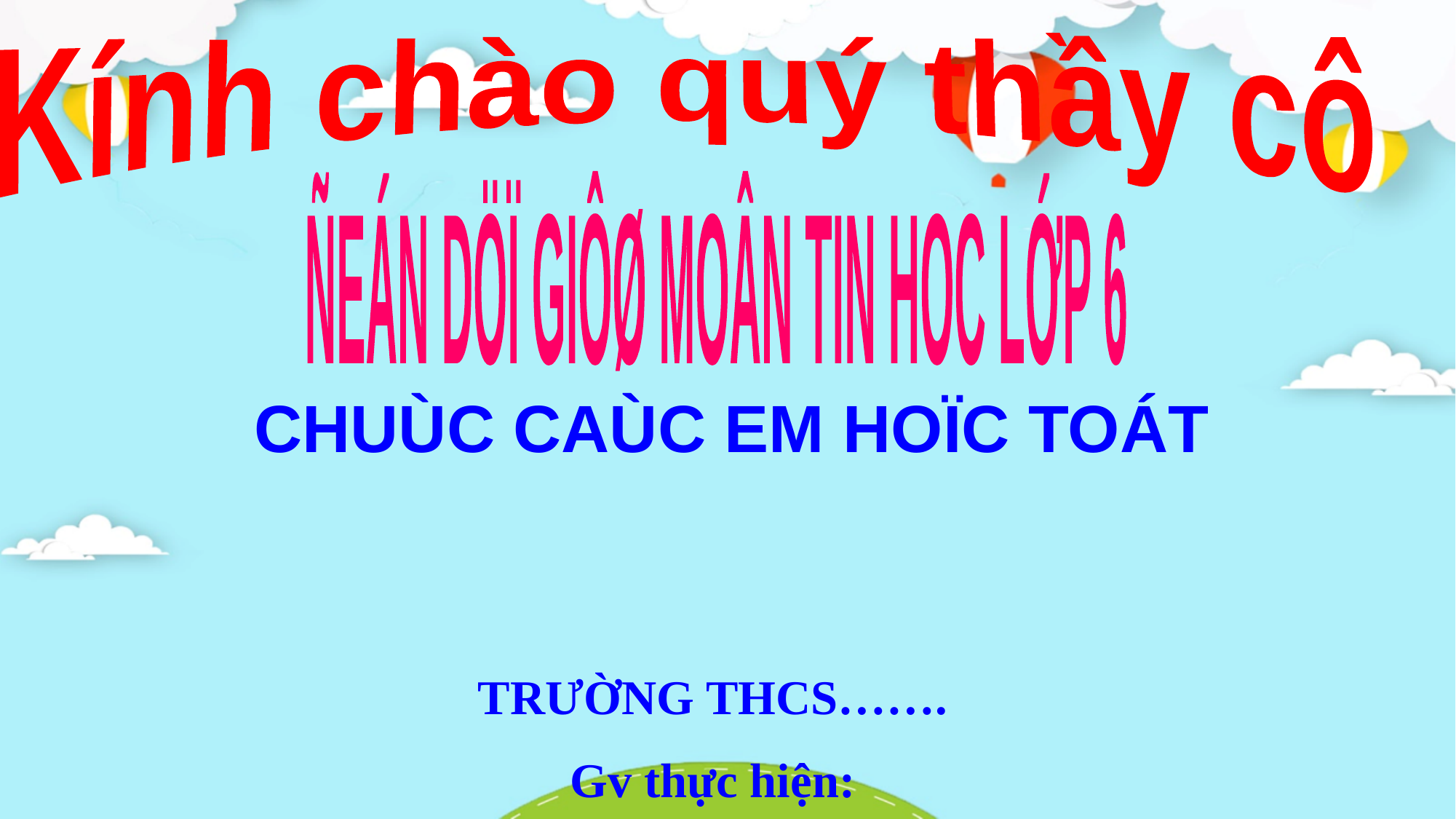

Kính chào quý thầy cô
ÑEÁN DÖÏ GIÔØ MOÂN TIN HOC LỚP 6
CHUÙC CAÙC EM HOÏC TOÁT
TRƯỜNG THCS…….
Gv thực hiện: